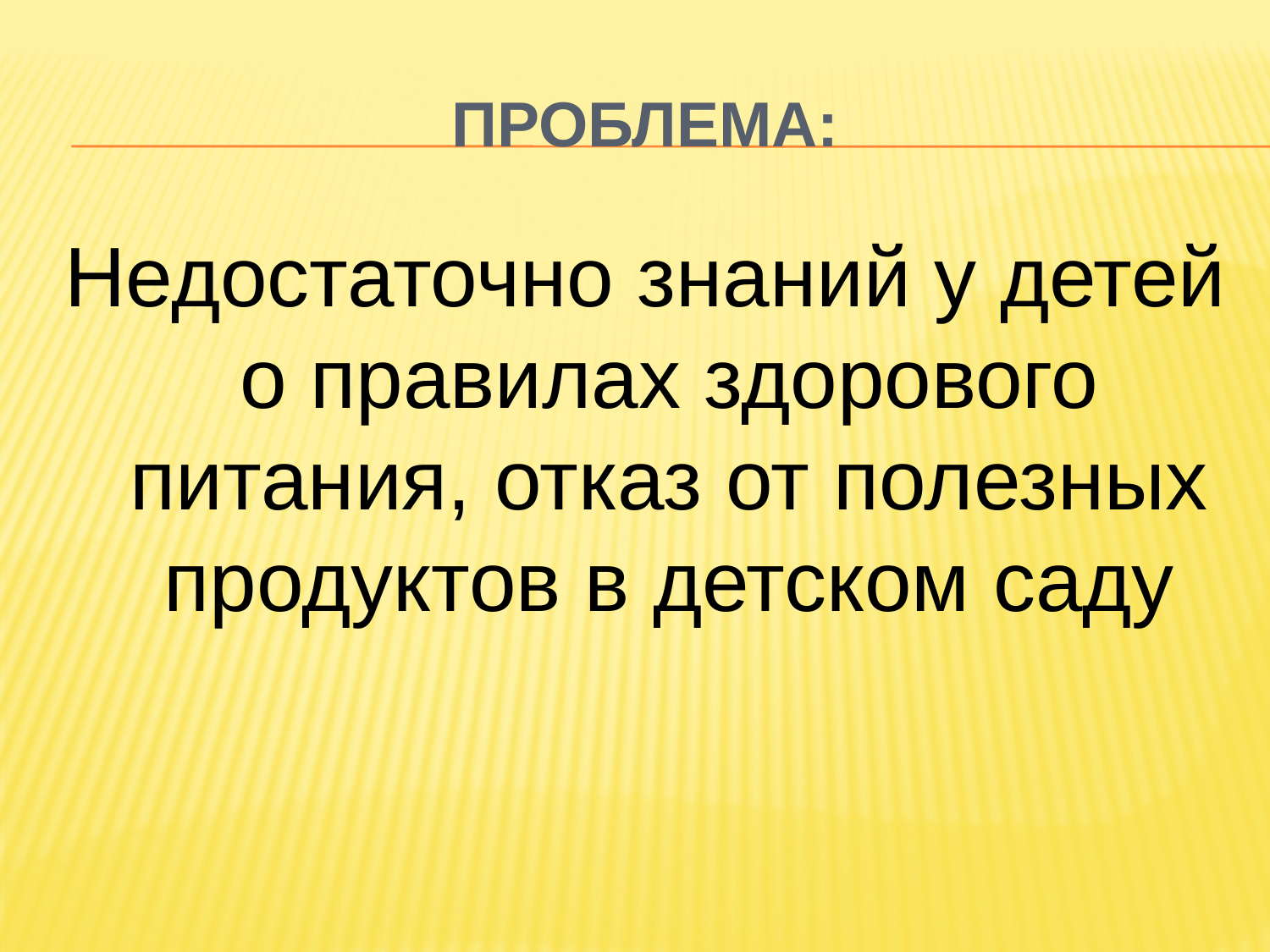

# Проблема:
Недостаточно знаний у детей о правилах здорового питания, отказ от полезных продуктов в детском саду